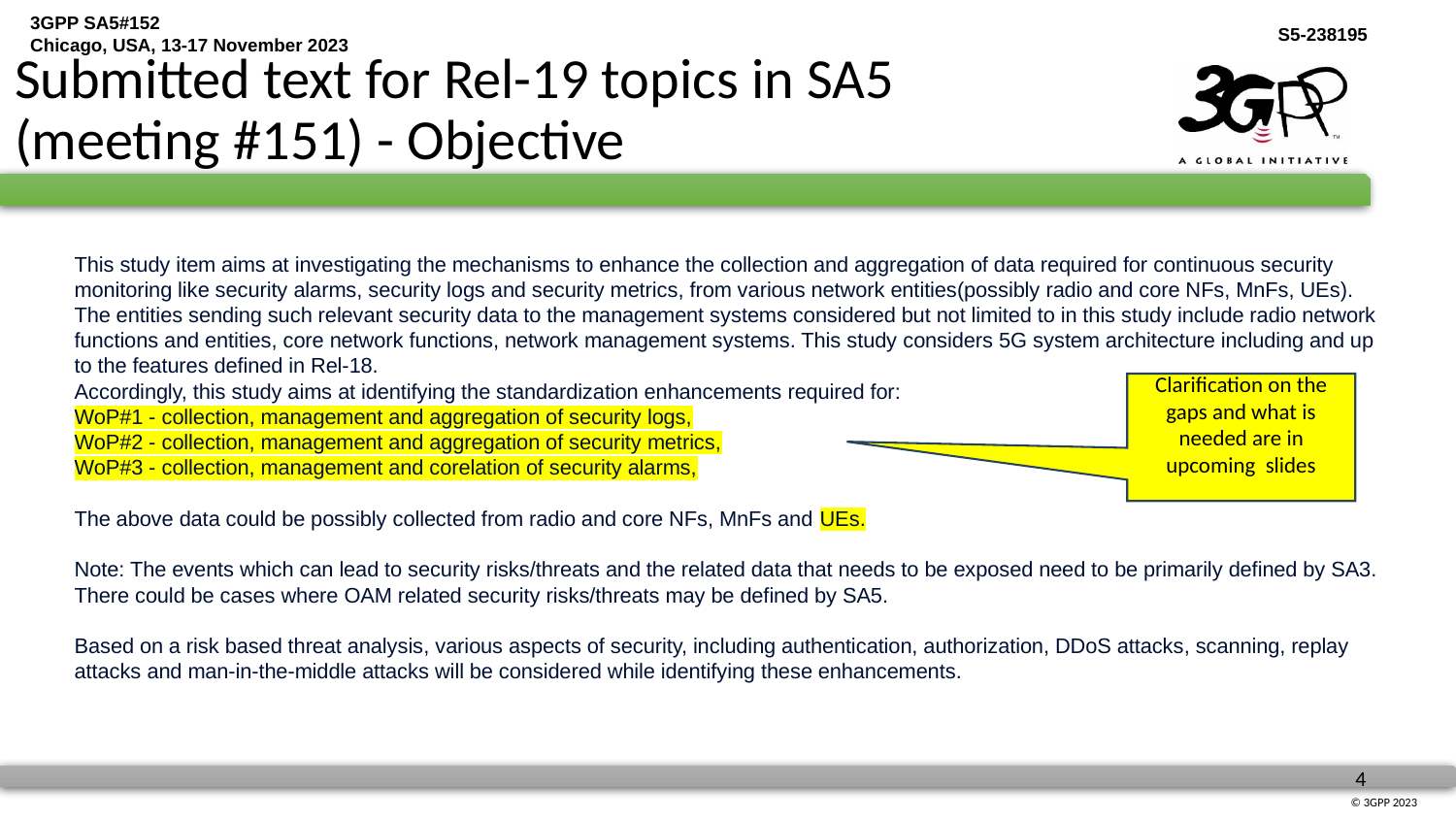

# Submitted text for Rel-19 topics in SA5 (meeting #151) - Objective

This study item aims at investigating the mechanisms to enhance the collection and aggregation of data required for continuous security monitoring like security alarms, security logs and security metrics, from various network entities(possibly radio and core NFs, MnFs, UEs). The entities sending such relevant security data to the management systems considered but not limited to in this study include radio network functions and entities, core network functions, network management systems. This study considers 5G system architecture including and up to the features defined in Rel-18.
Accordingly, this study aims at identifying the standardization enhancements required for:
WoP#1 - collection, management and aggregation of security logs,
WoP#2 - collection, management and aggregation of security metrics,
WoP#3 - collection, management and corelation of security alarms,

The above data could be possibly collected from radio and core NFs, MnFs and UEs.

Note: The events which can lead to security risks/threats and the related data that needs to be exposed need to be primarily defined by SA3. There could be cases where OAM related security risks/threats may be defined by SA5.

Based on a risk based threat analysis, various aspects of security, including authentication, authorization, DDoS attacks, scanning, replay attacks and man-in-the-middle attacks will be considered while identifying these enhancements.
Clarification on the gaps and what is needed are in upcoming  slides